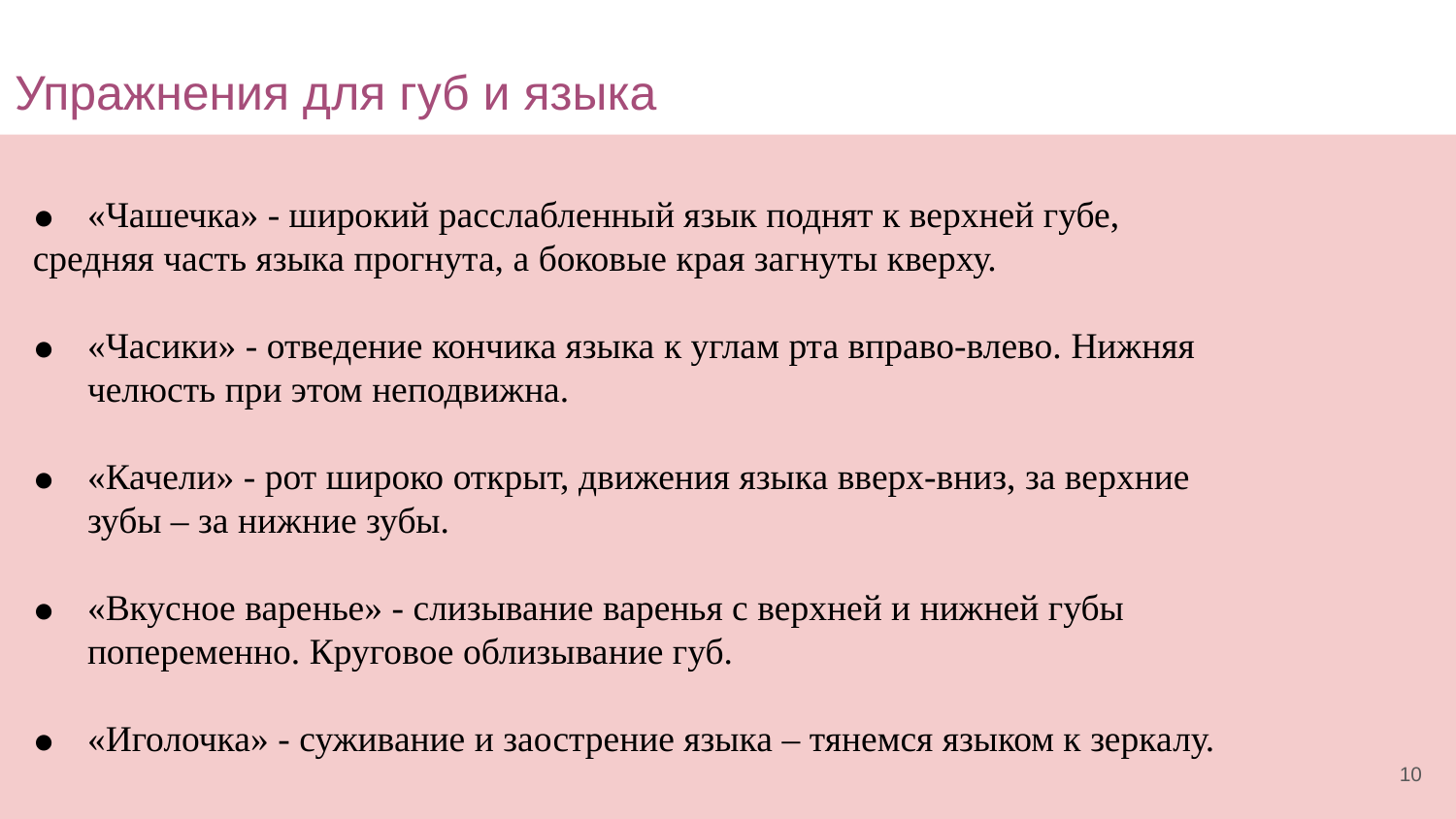

# Упражнения для губ и языка
«Чашечка» - широкий расслабленный язык поднят к верхней губе,
средняя часть языка прогнута, а боковые края загнуты кверху.

«Часики» - отведение кончика языка к углам рта вправо-влево. Нижняя челюсть при этом неподвижна.

«Качели» - рот широко открыт, движения языка вверх-вниз, за верхние зубы – за нижние зубы.

«Вкусное варенье» - слизывание варенья с верхней и нижней губы попеременно. Круговое облизывание губ.

«Иголочка» - суживание и заострение языка – тянемся языком к зеркалу.